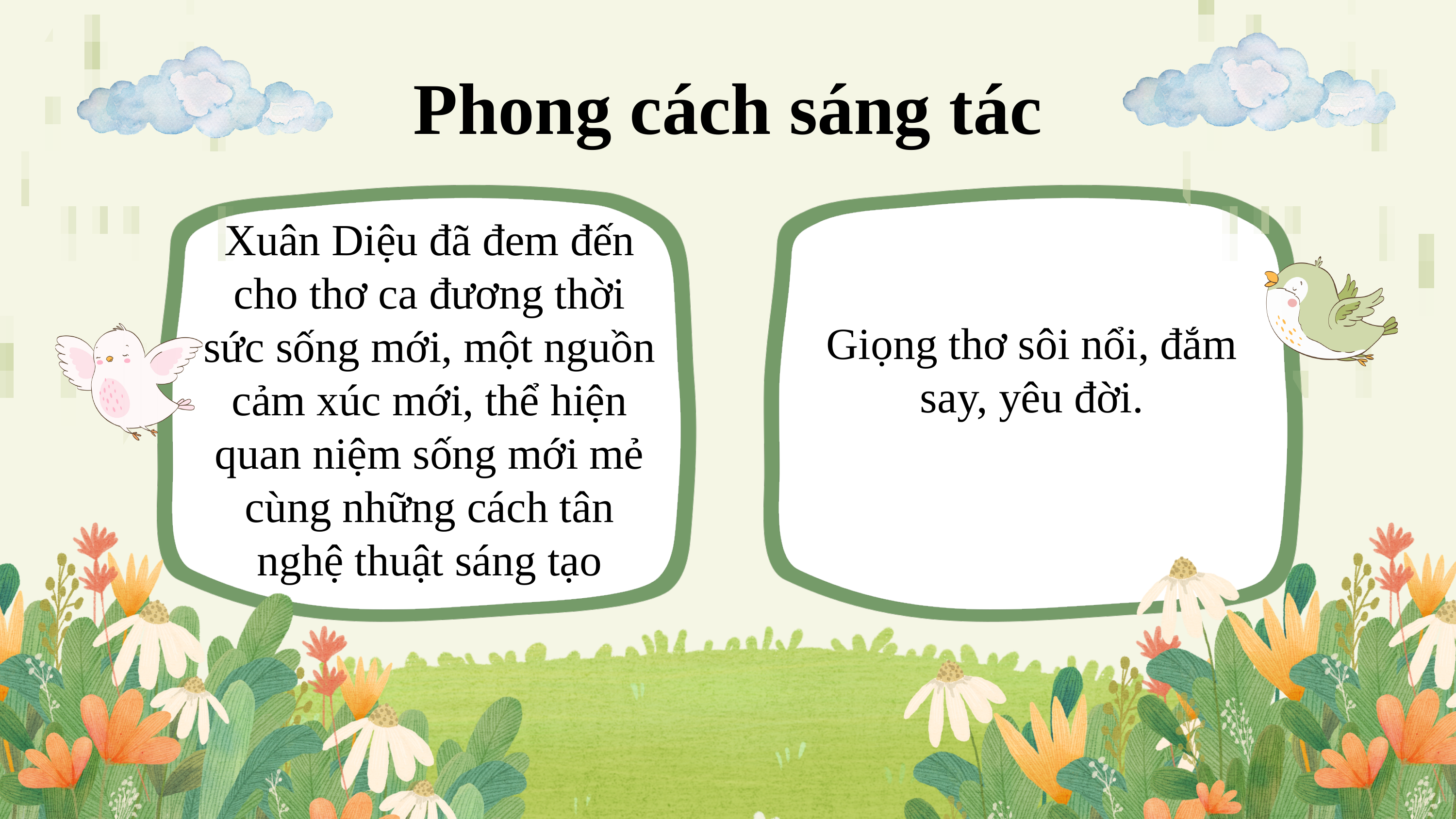

Phong cách sáng tác

Xuân Diệu đã đem đến cho thơ ca đương thời sức sống mới, một nguồn cảm xúc mới, thể hiện quan niệm sống mới mẻ cùng những cách tân nghệ thuật sáng tạo

Giọng thơ sôi nổi, đắm say, yêu đời.